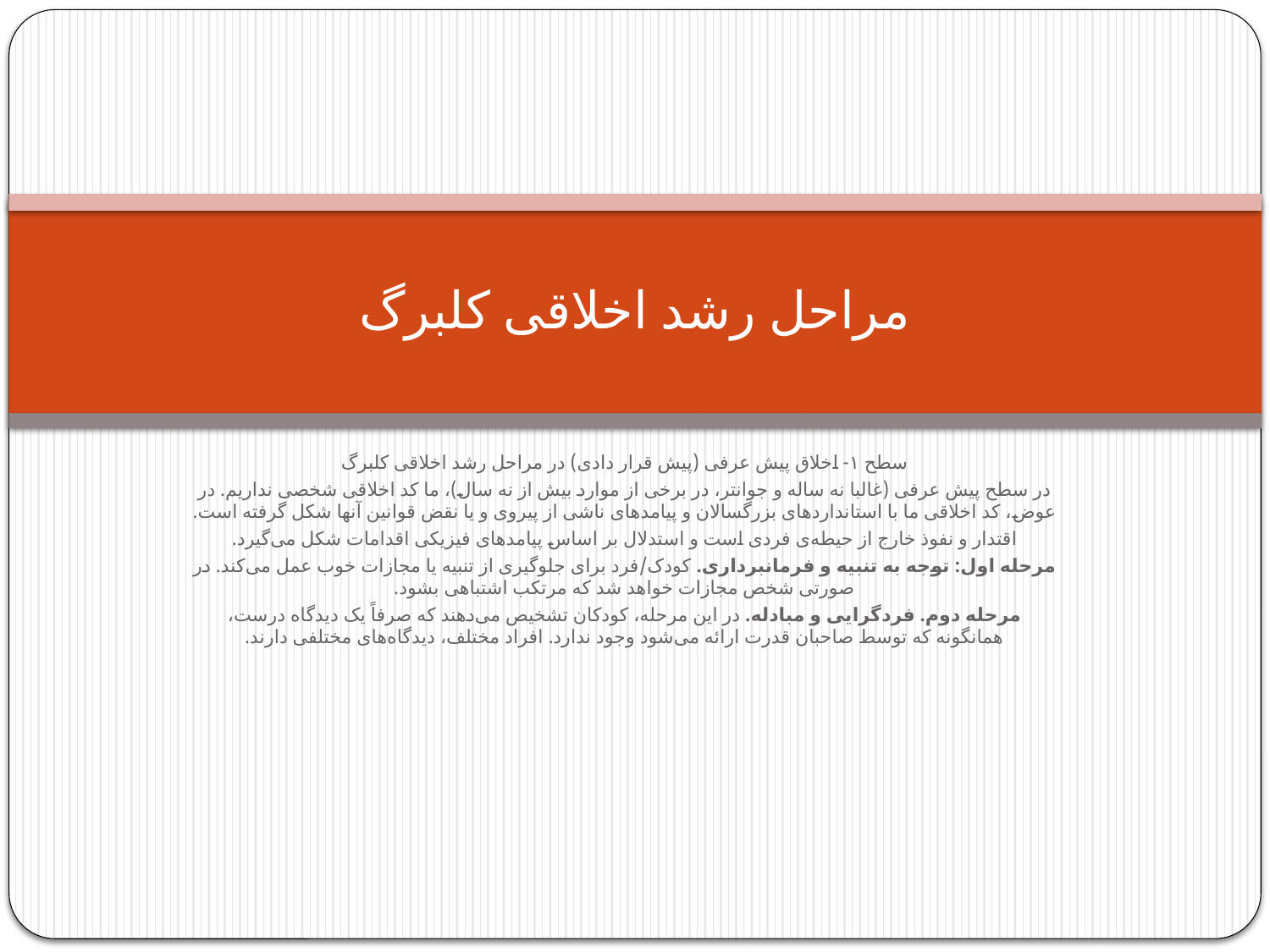

# مراحل رشد اخلاقی کلبرگ
سطح ۱- اخلاق پیش عرفی (پیش قرار دادی) در مراحل رشد اخلاقی کلبرگ
در سطح پیش عرفی (غالبا نه ساله و جوانتر، در برخی از موارد بیش از نه سال)، ما کد اخلاقی شخصی نداریم. در عوض، کد اخلاقی ما با استانداردهای بزرگسالان و پیامدهای ناشی از پیروی و یا نقض قوانین آنها شکل گرفته است.
اقتدار و نفوذ خارج از حیطه‌ی فردی است و استدلال بر اساس پیامدهای فیزیکی اقدامات شکل می‌گیرد.
مرحله اول: توجه به تنبیه و فرمانبرداری. کودک/فرد برای جلوگیری از تنبیه یا مجازات خوب عمل می‌کند. در صورتی شخص مجازات خواهد شد که مرتکب اشتباهی بشود.
مرحله دوم. فردگرایی و مبادله. در این مرحله، کودکان تشخیص می‌دهند که صرفاً یک دیدگاه درست، همانگونه که توسط صاحبان قدرت ارائه می‌شود وجود ندارد. افراد مختلف، دیدگاه‌های مختلفی دارند.